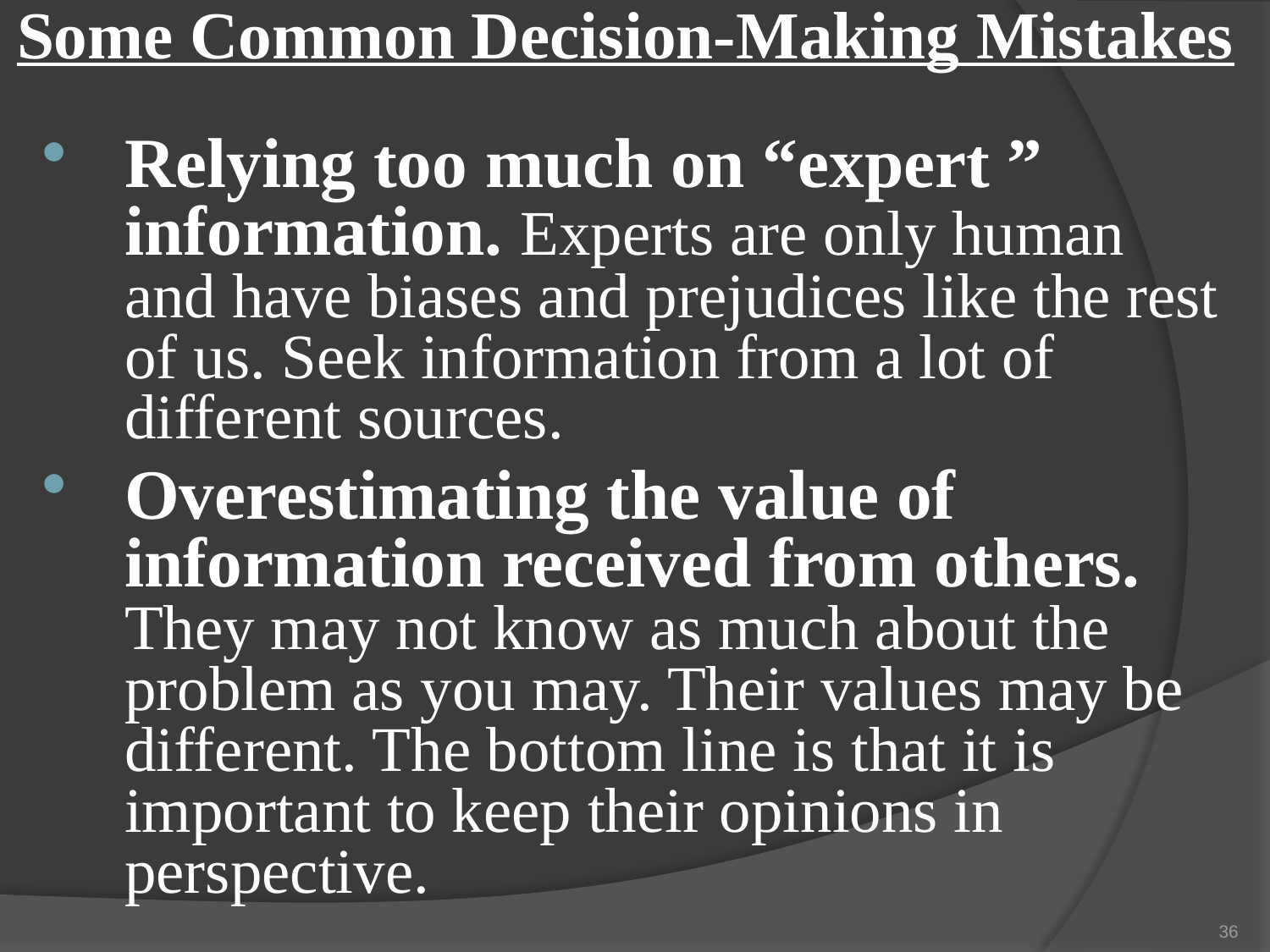

# Some Common Decision-Making Mistakes
Relying too much on “expert ” information. Experts are only human and have biases and prejudices like the rest of us. Seek information from a lot of different sources.
Overestimating the value of information received from others. They may not know as much about the problem as you may. Their values may be different. The bottom line is that it is important to keep their opinions in perspective.

36